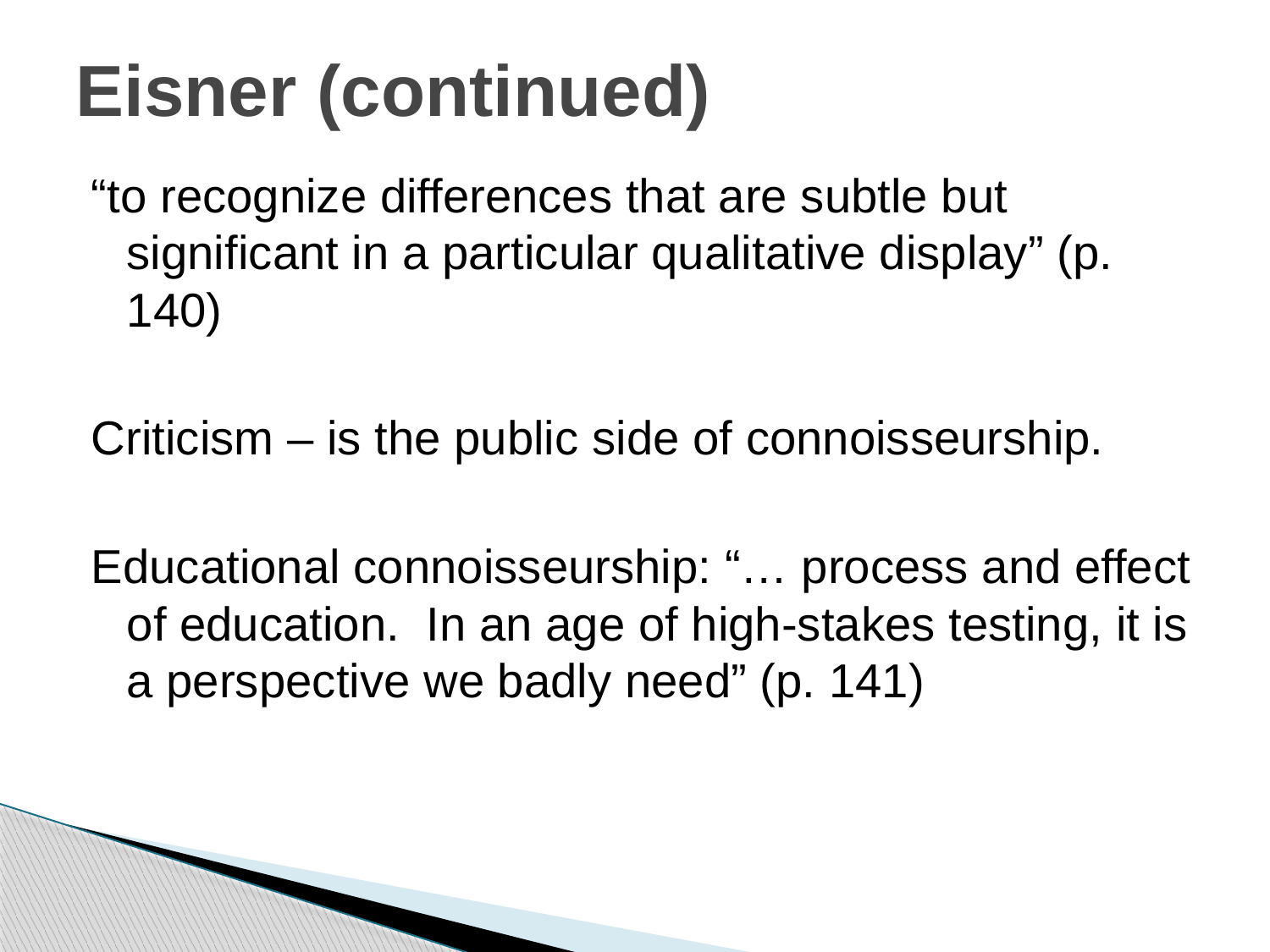

# Eisner (continued)
“to recognize differences that are subtle but significant in a particular qualitative display” (p. 140)

Criticism – is the public side of connoisseurship.

Educational connoisseurship: “… process and effect of education.  In an age of high-stakes testing, it is a perspective we badly need” (p. 141)